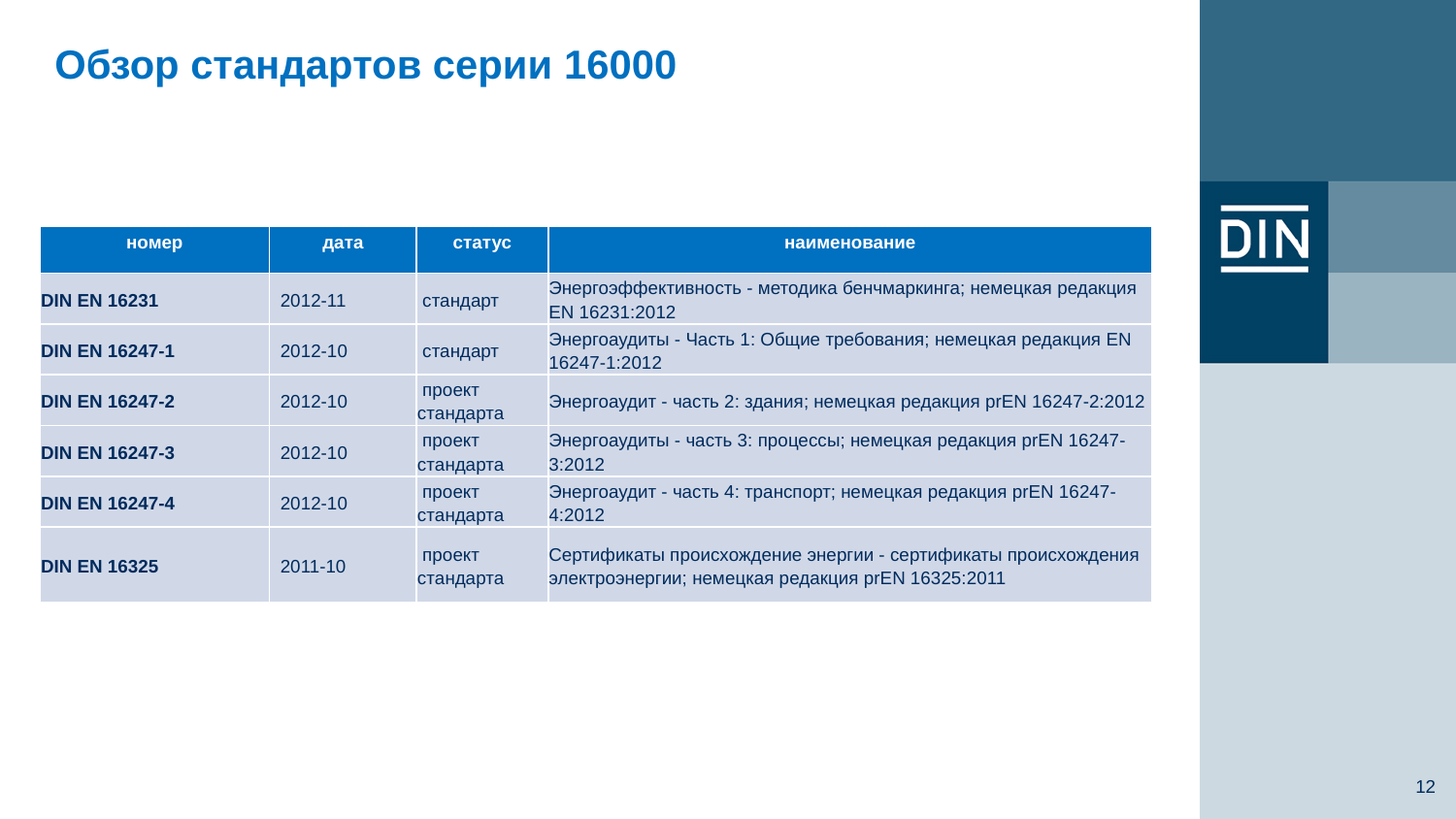

# Обзор стандартов серии 16000
| номер | дата | статус | наименование |
| --- | --- | --- | --- |
| DIN EN 16231 | 2012-11 | стандарт | Энергоэффективность - методика бенчмаркинга; немецкая редакция EN 16231:2012 |
| DIN EN 16247-1 | 2012-10 | стандарт | Энергоаудиты - Часть 1: Общие требования; немецкая редакция EN 16247-1:2012 |
| DIN EN 16247-2 | 2012-10 | проект стандарта | Энергоаудит - часть 2: здания; немецкая редакция prEN 16247-2:2012 |
| DIN EN 16247-3 | 2012-10 | проект стандарта | Энергоаудиты - часть 3: процессы; немецкая редакция prEN 16247-3:2012 |
| DIN EN 16247-4 | 2012-10 | проект стандарта | Энергоаудит - часть 4: транспорт; немецкая редакция prEN 16247-4:2012 |
| DIN EN 16325 | 2011-10 | проект стандарта | Сертификаты происхождение энергии - сертификаты происхождения электроэнергии; немецкая редакция prEN 16325:2011 |
12